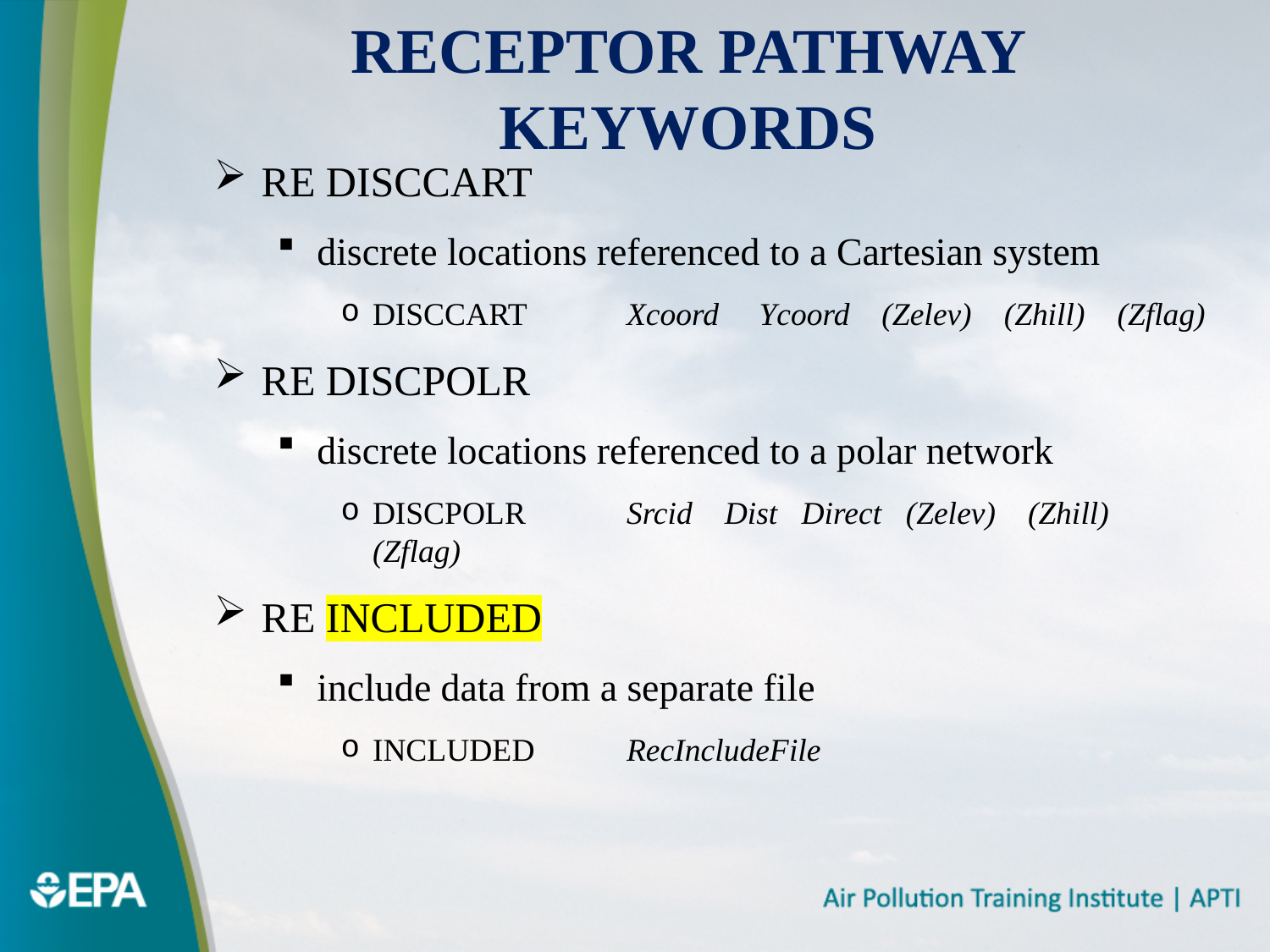

# Receptor Pathway Keywords
RE DISCCART
discrete locations referenced to a Cartesian system
DISCCART   	Xcoord     Ycoord    (Zelev)    (Zhill)    (Zflag)
RE DISCPOLR
discrete locations referenced to a polar network
DISCPOLR    	Srcid    Dist   Direct   (Zelev)    (Zhill)    (Zflag)
RE INCLUDED
include data from a separate file
INCLUDED 	RecIncludeFile